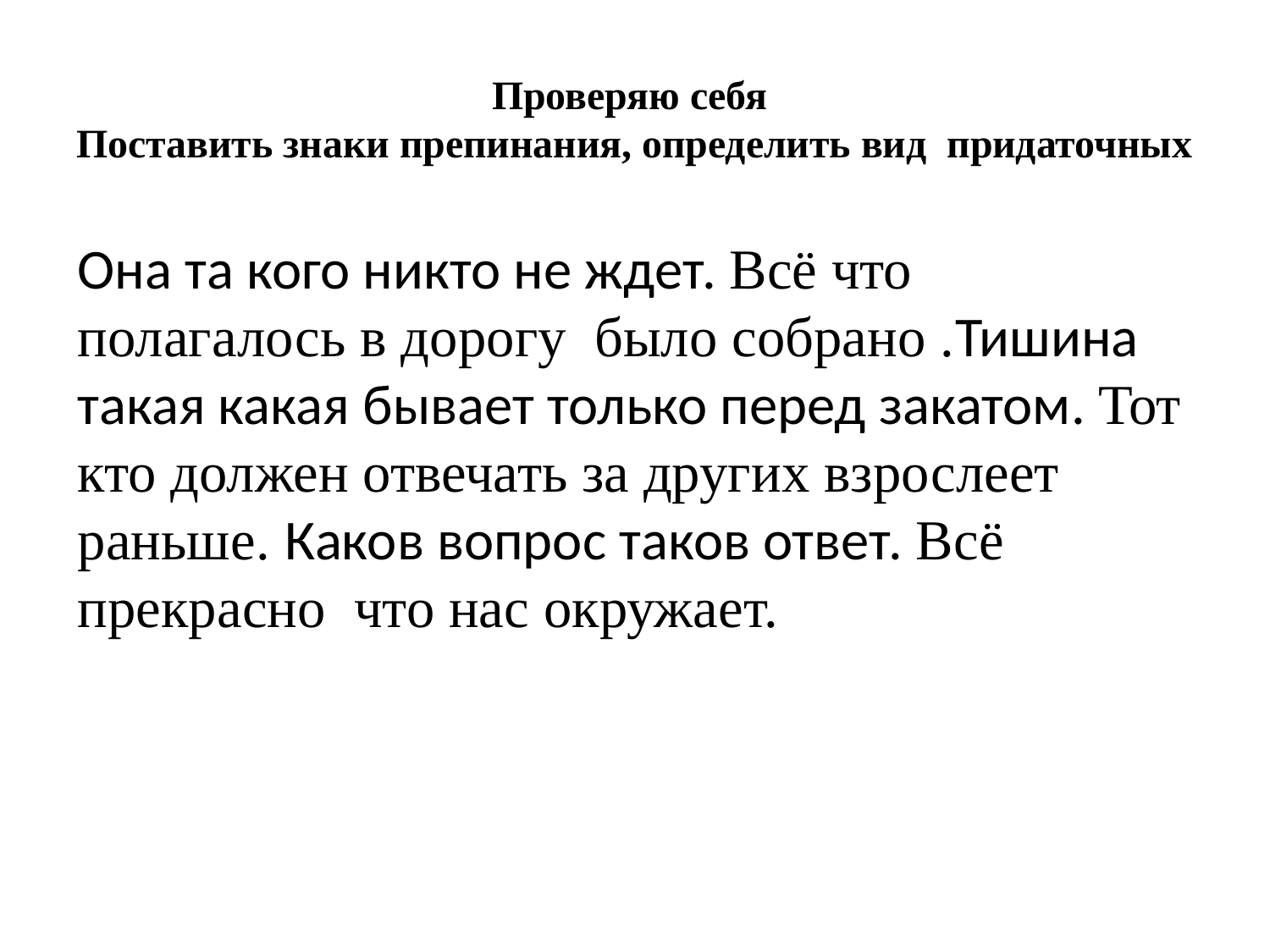

# Проверяю себя Поставить знаки препинания, определить вид  придаточных
Она та кого никто не ждет. Всё что полагалось в дорогу  было собрано .Тишина такая какая бывает только перед закатом. Тот кто должен отвечать за других взрослеет раньше. Каков вопрос таков ответ. Всё прекрасно  что нас окружает.